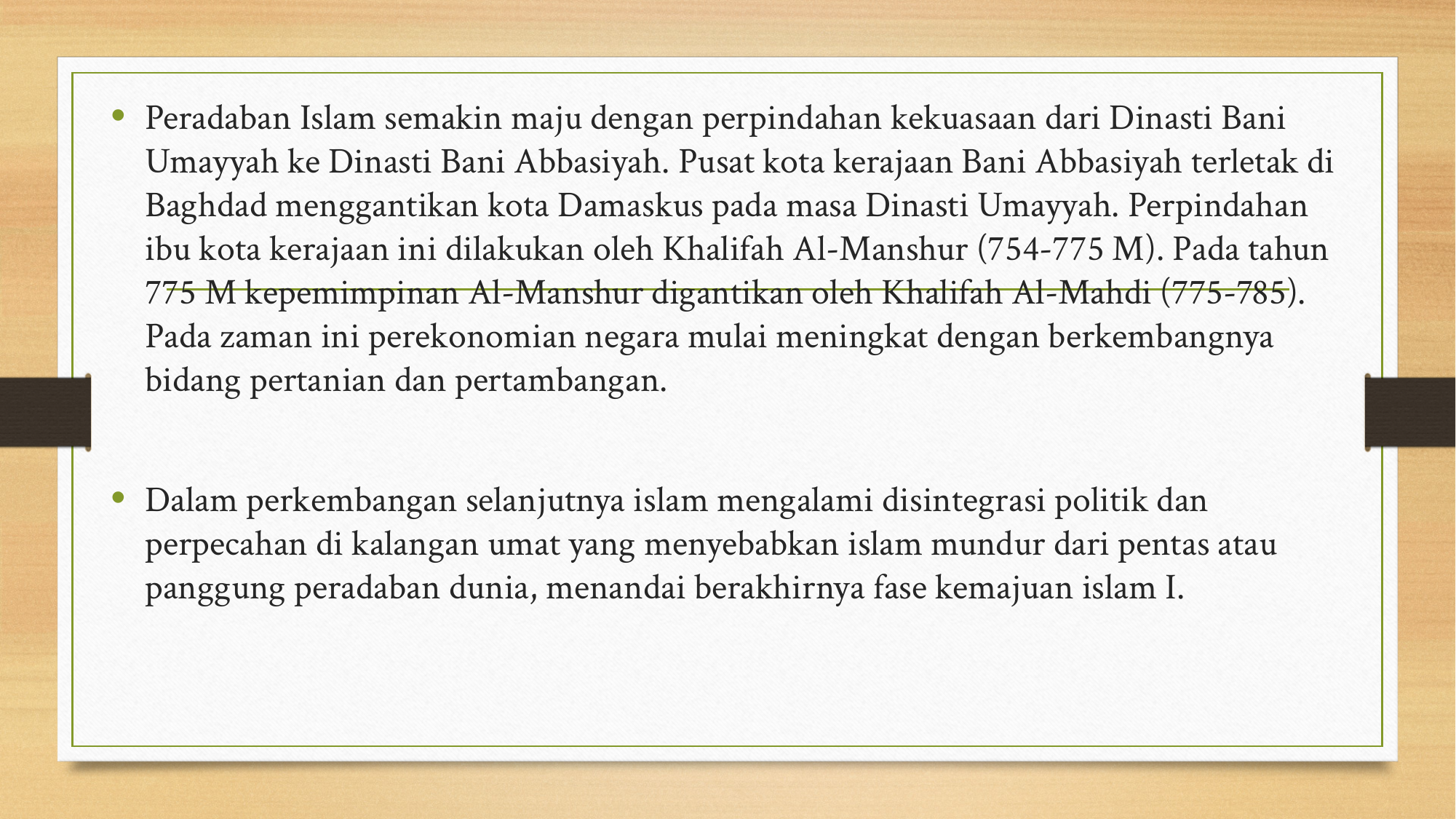

Peradaban Islam semakin maju dengan perpindahan kekuasaan dari Dinasti Bani Umayyah ke Dinasti Bani Abbasiyah. Pusat kota kerajaan Bani Abbasiyah terletak di Baghdad menggantikan kota Damaskus pada masa Dinasti Umayyah. Perpindahan ibu kota kerajaan ini dilakukan oleh Khalifah Al-Manshur (754-775 M). Pada tahun 775 M kepemimpinan Al-Manshur digantikan oleh Khalifah Al-Mahdi (775-785). Pada zaman ini perekonomian negara mulai meningkat dengan berkembangnya bidang pertanian dan pertambangan.

Dalam perkembangan selanjutnya islam mengalami disintegrasi politik dan perpecahan di kalangan umat yang menyebabkan islam mundur dari pentas atau panggung peradaban dunia, menandai berakhirnya fase kemajuan islam I.